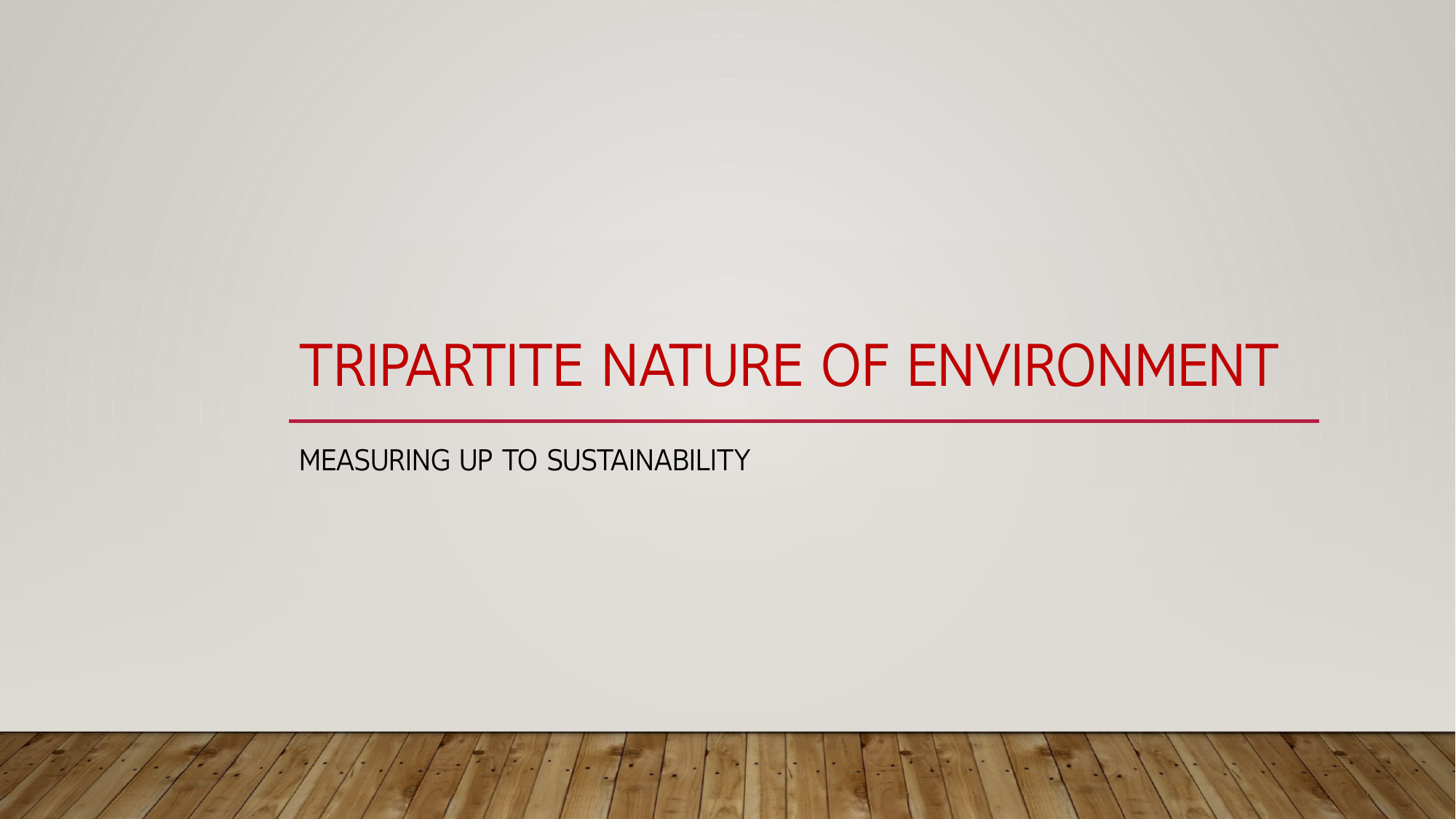

# TRIPARTITE NATURE OF ENVIRONMENT
Measuring up to Sustainability